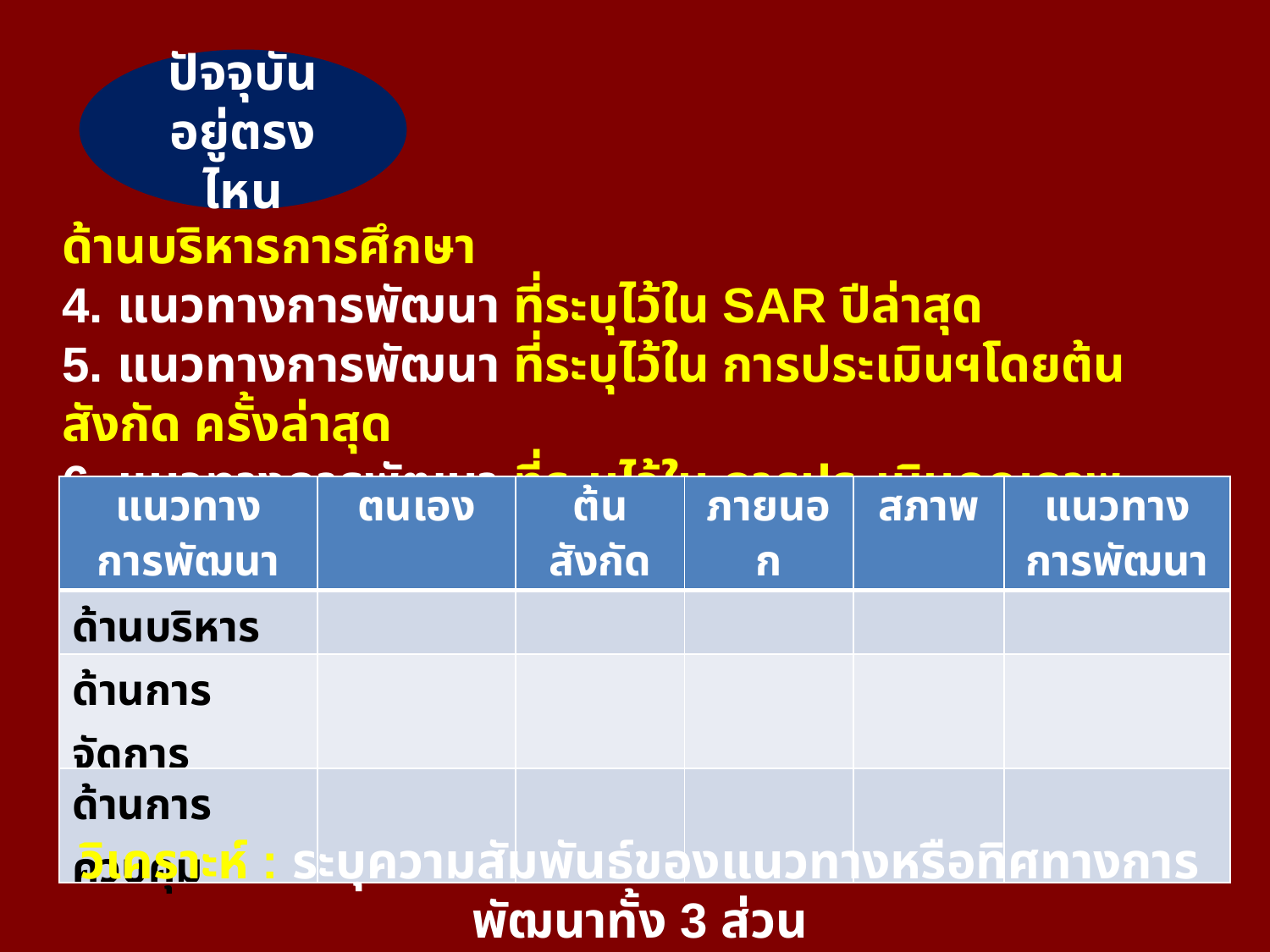

ปัจจุบันอยู่ตรงไหน
ด้านบริหารการศึกษา
4. แนวทางการพัฒนา ที่ระบุไว้ใน SAR ปีล่าสุด
5. แนวทางการพัฒนา ที่ระบุไว้ใน การประเมินฯโดยต้นสังกัด ครั้งล่าสุด
6. แนวทางการพัฒนา ที่ระบุไว้ใน การประเมินคุณภาพภายนอก ครั้งล่าสุด
| แนวทาง การพัฒนา | ตนเอง | ต้นสังกัด | ภายนอก | สภาพ | แนวทาง การพัฒนา |
| --- | --- | --- | --- | --- | --- |
| ด้านบริหาร |  |  |  |  |  |
| ด้านการจัดการ |  |  |  |  |  |
| ด้านการควบคุม |  |  |  |  |  |
วิเคราะห์ : ระบุความสัมพันธ์ของแนวทางหรือทิศทางการพัฒนาทั้ง 3 ส่วน